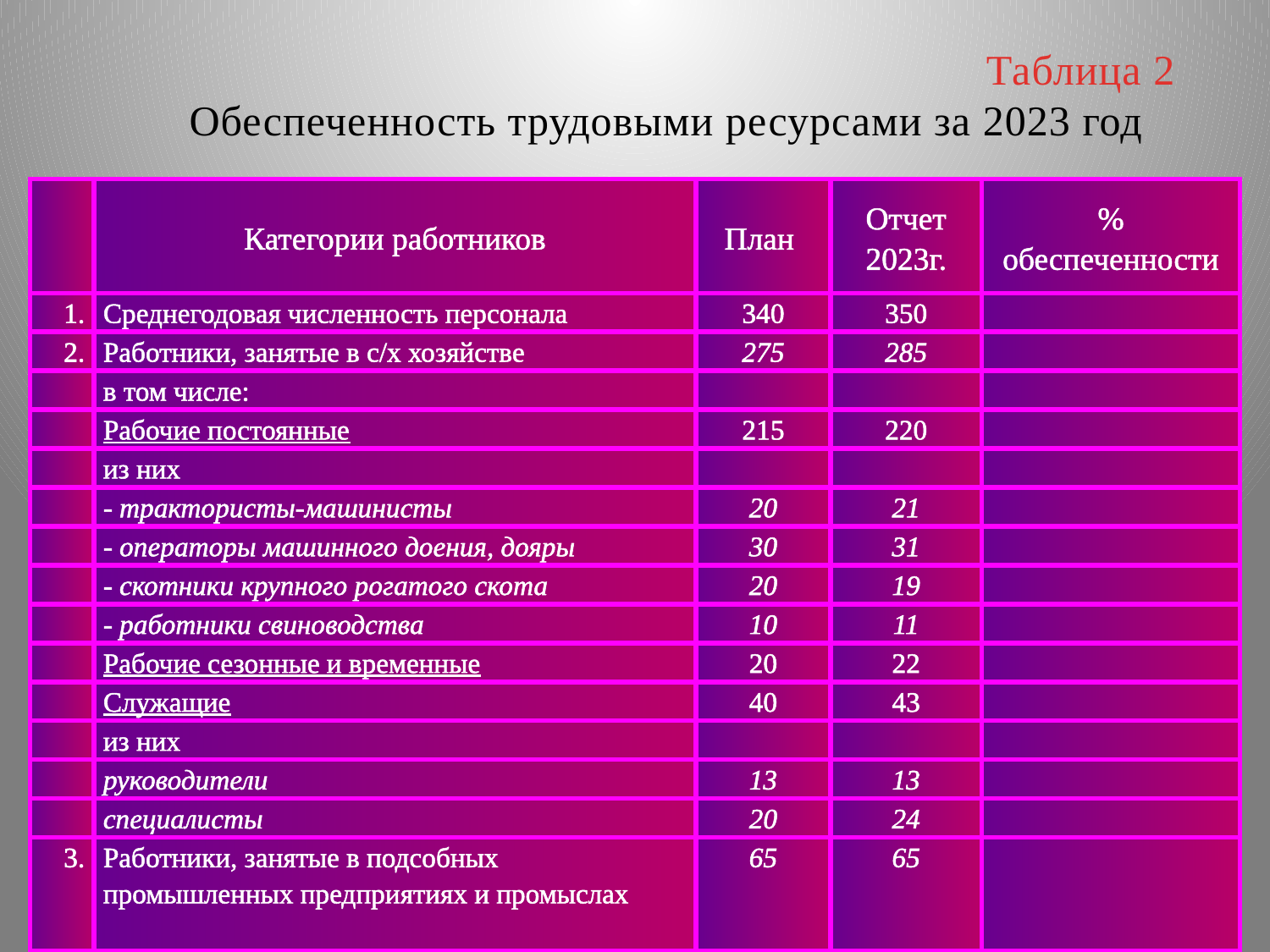

Таблица 2
Обеспеченность трудовыми ресурсами за 2023 год
|  | Категории работников | План | Отчет 2023г. | % обеспеченности |
| --- | --- | --- | --- | --- |
| 1. | Среднегодовая численность персонала | 340 | 350 |  |
| 2. | Работники, занятые в с/х хозяйстве | 275 | 285 |  |
|  | в том числе: |  |  |  |
|  | Рабочие постоянные | 215 | 220 |  |
|  | из них |  |  |  |
|  | - трактористы-машинисты | 20 | 21 |  |
|  | - операторы машинного доения, дояры | 30 | 31 |  |
|  | - скотники крупного рогатого скота | 20 | 19 |  |
|  | - работники свиноводства | 10 | 11 |  |
|  | Рабочие сезонные и временные | 20 | 22 |  |
|  | Служащие | 40 | 43 |  |
|  | из них |  |  |  |
|  | руководители | 13 | 13 |  |
|  | специалисты | 20 | 24 |  |
| 3. | Работники, занятые в подсобных промышленных предприятиях и промыслах | 65 | 65 |  |